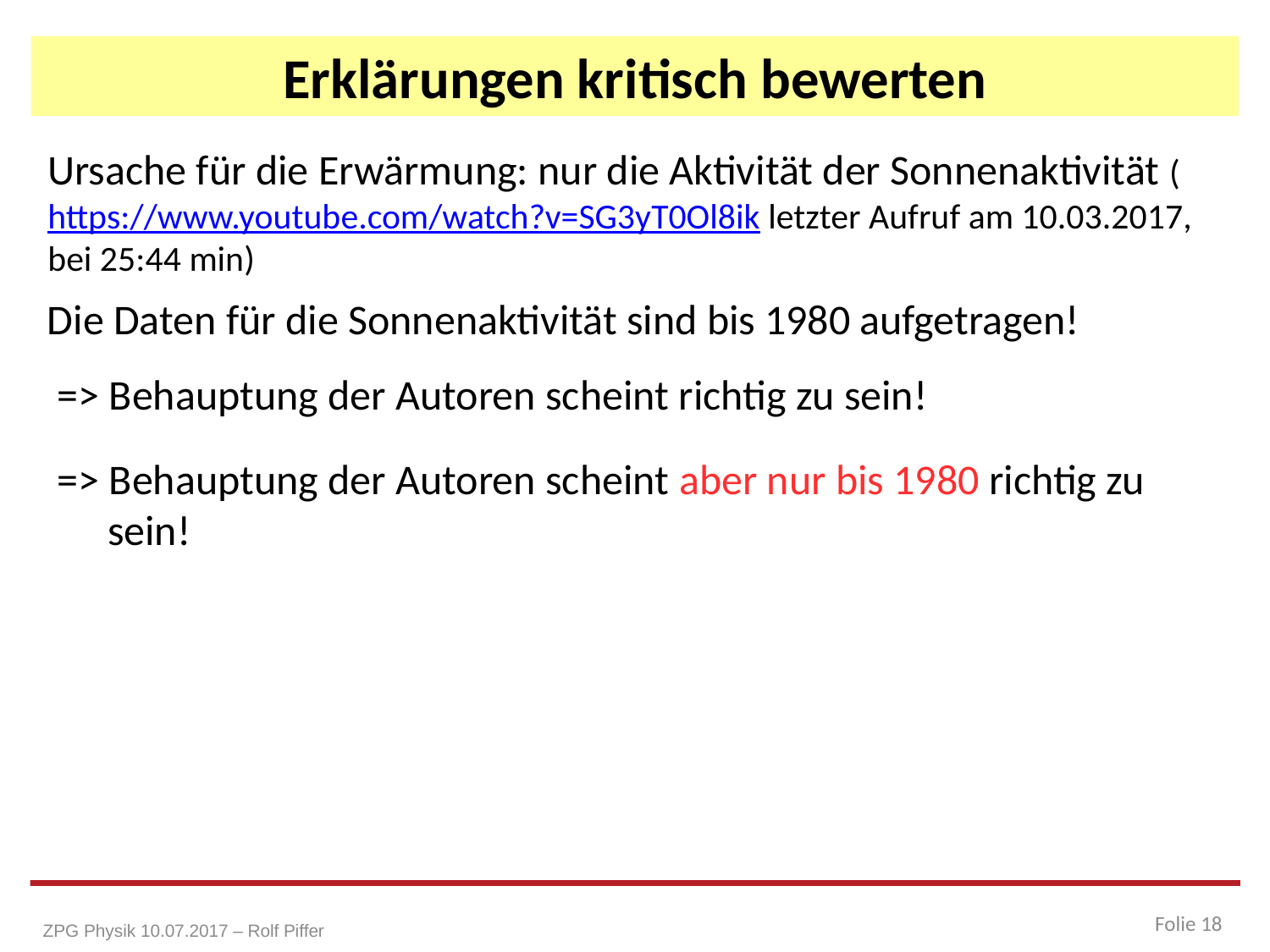

# Erklärungen kritisch bewerten
Ursache für die Erwärmung: nur die Aktivität der Sonnenaktivität (https://www.youtube.com/watch?v=SG3yT0Ol8ik letzter Aufruf am 10.03.2017, bei 25:44 min)

Die Daten für die Sonnenaktivität sind bis 1980 aufgetragen!

=> Behauptung der Autoren scheint richtig zu sein!
=> Behauptung der Autoren scheint aber nur bis 1980 richtig zu sein!
Folie 18
ZPG Physik 10.07.2017 – Rolf Piffer